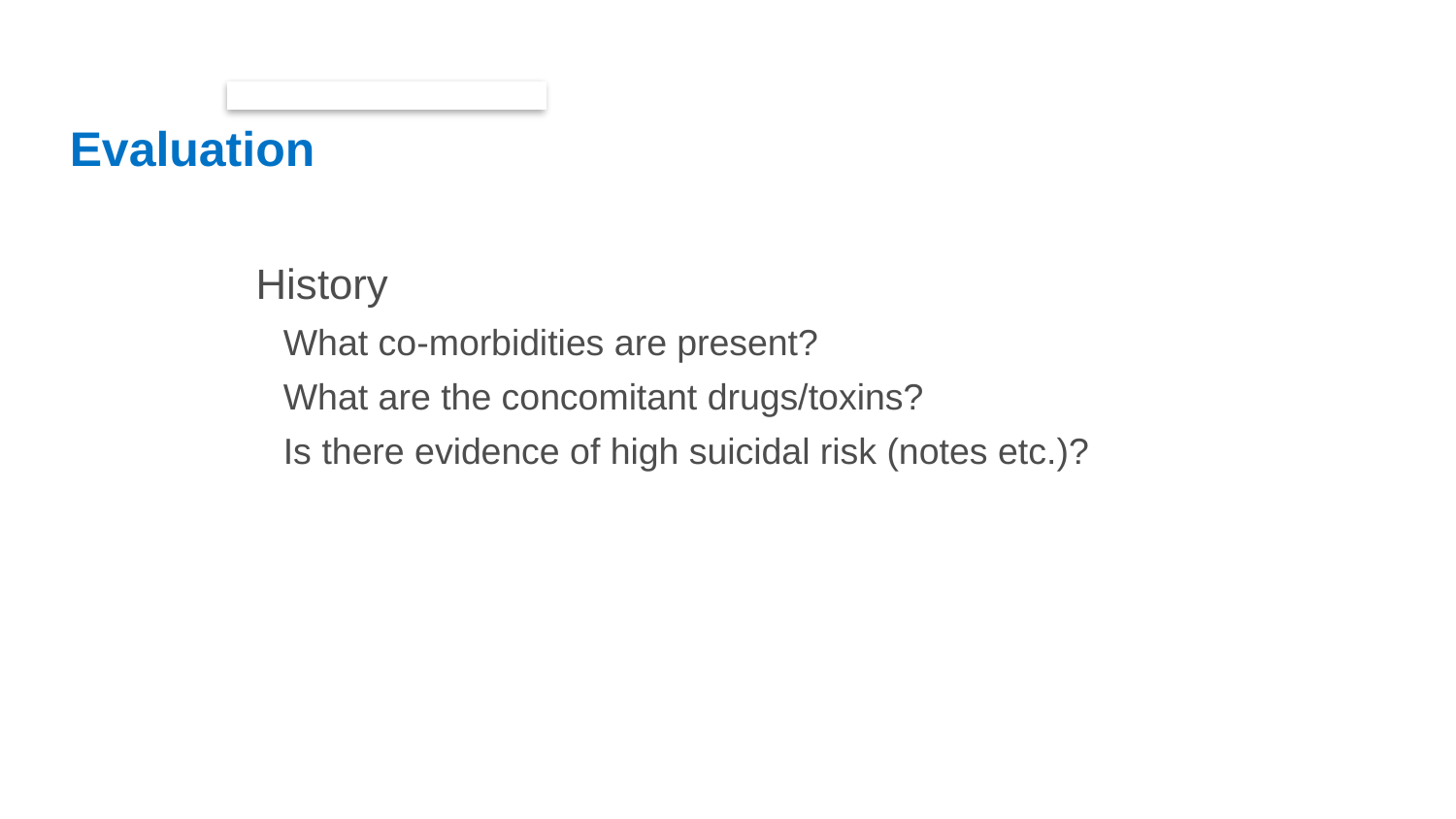

# Evaluation
History
	What co-morbidities are present?
	What are the concomitant drugs/toxins?
	Is there evidence of high suicidal risk (notes etc.)?